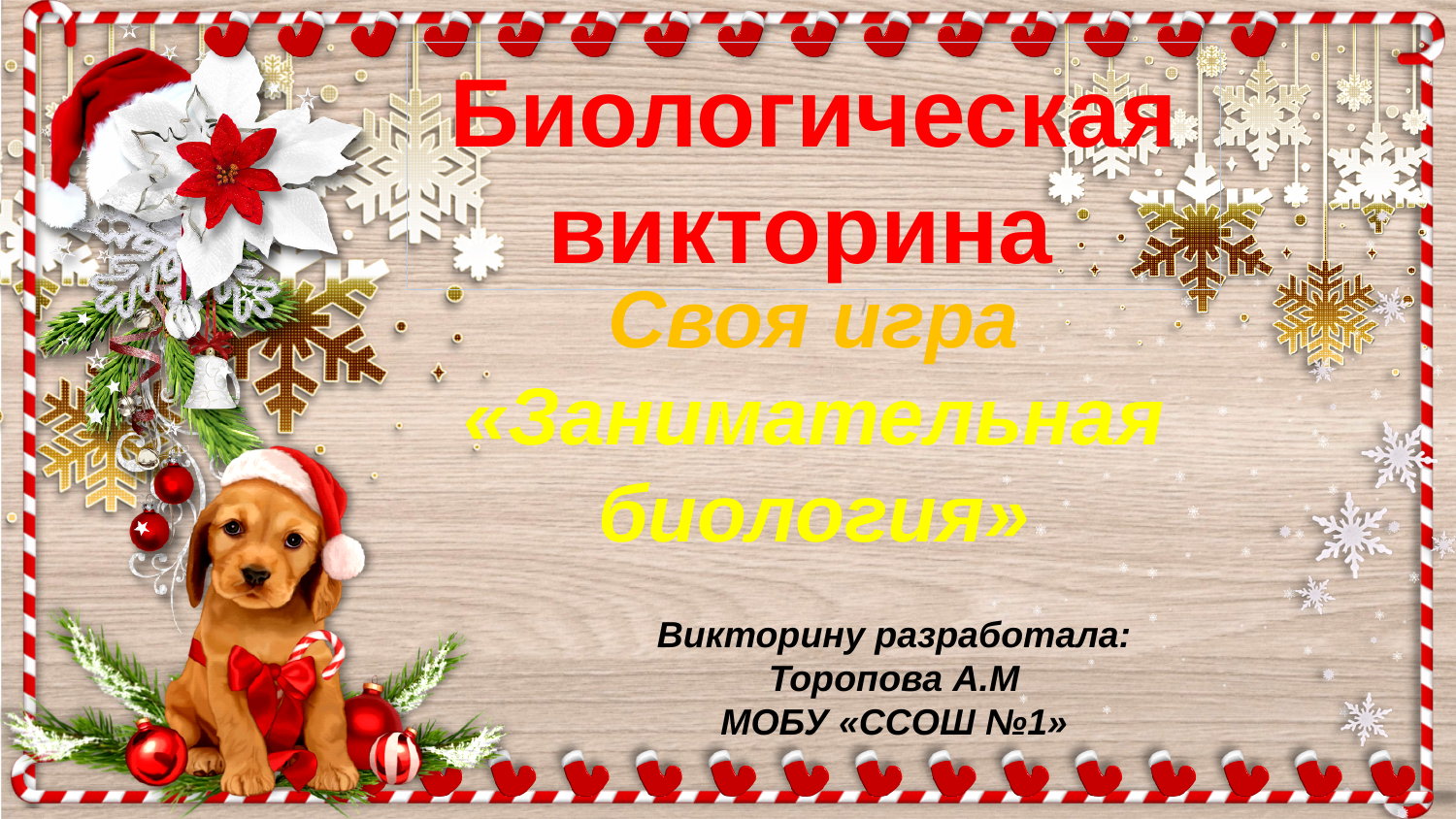

Биологическая викторина
Своя игра
«Занимательная биология»
Викторину разработала:
Торопова А.М
МОБУ «ССОШ №1»